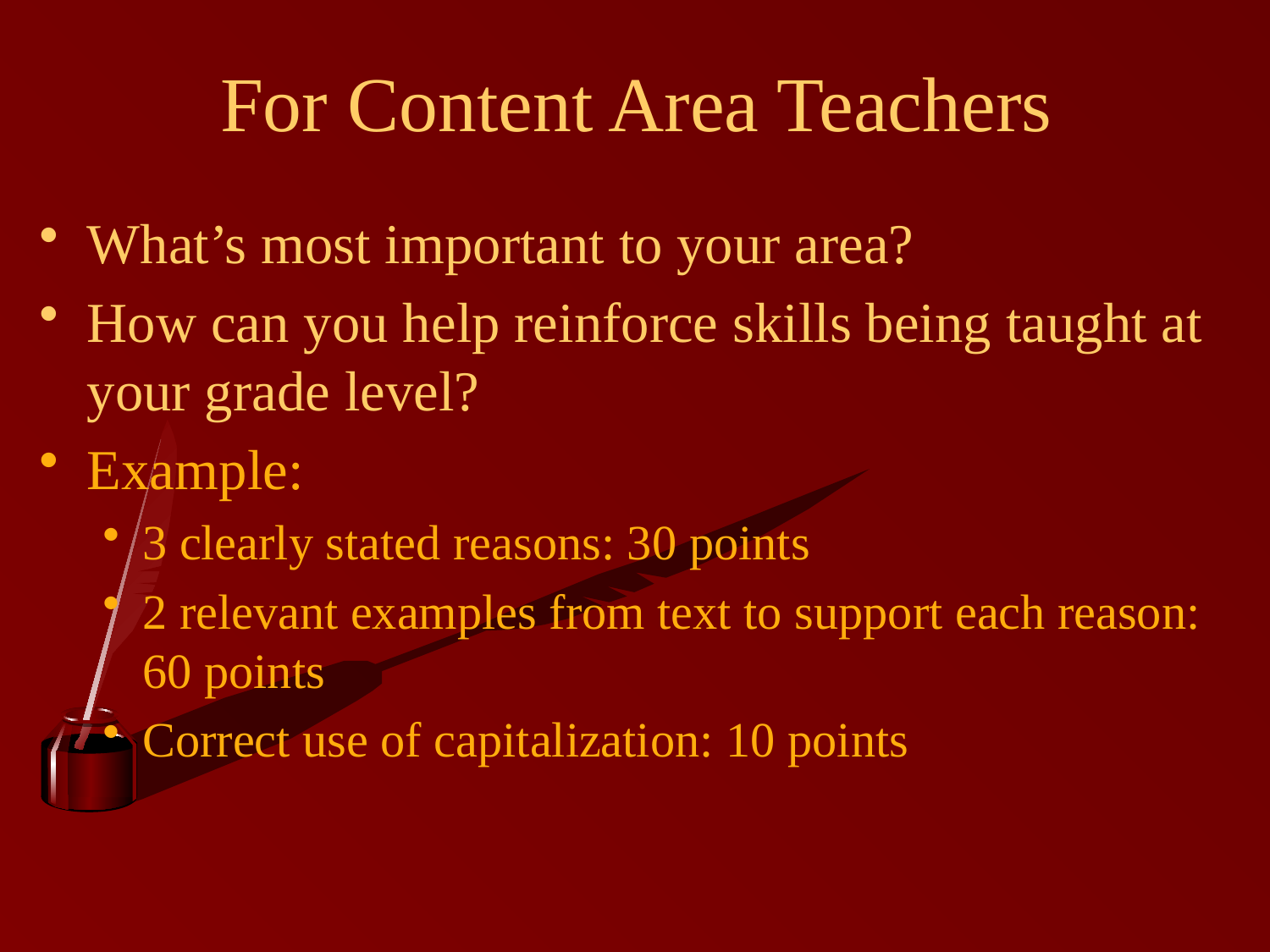

# For Content Area Teachers
What’s most important to your area?
How can you help reinforce skills being taught at your grade level?
Example:
3 clearly stated reasons: 30 points
2 relevant examples from text to support each reason: 60 points
Correct use of capitalization: 10 points